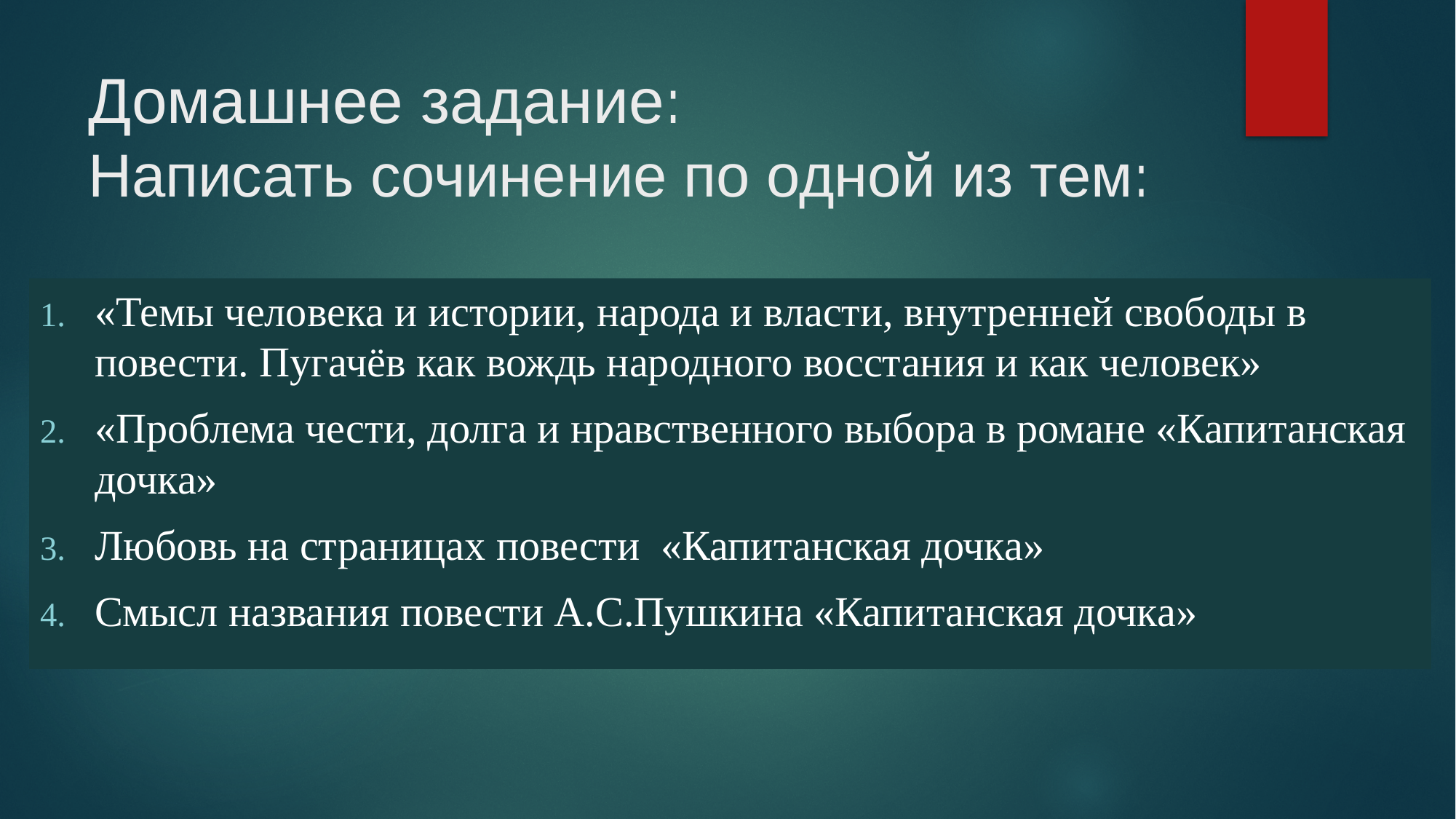

# Домашнее задание: Написать сочинение по одной из тем:
«Темы человека и истории, народа и власти, внутренней свободы в повести. Пугачёв как вождь народного восстания и как человек»
«Проблема чести, долга и нравственного выбора в романе «Капитанская дочка»
Любовь на страницах повести  «Капитанская дочка»
Смысл названия повести А.С.Пушкина «Капитанская дочка»